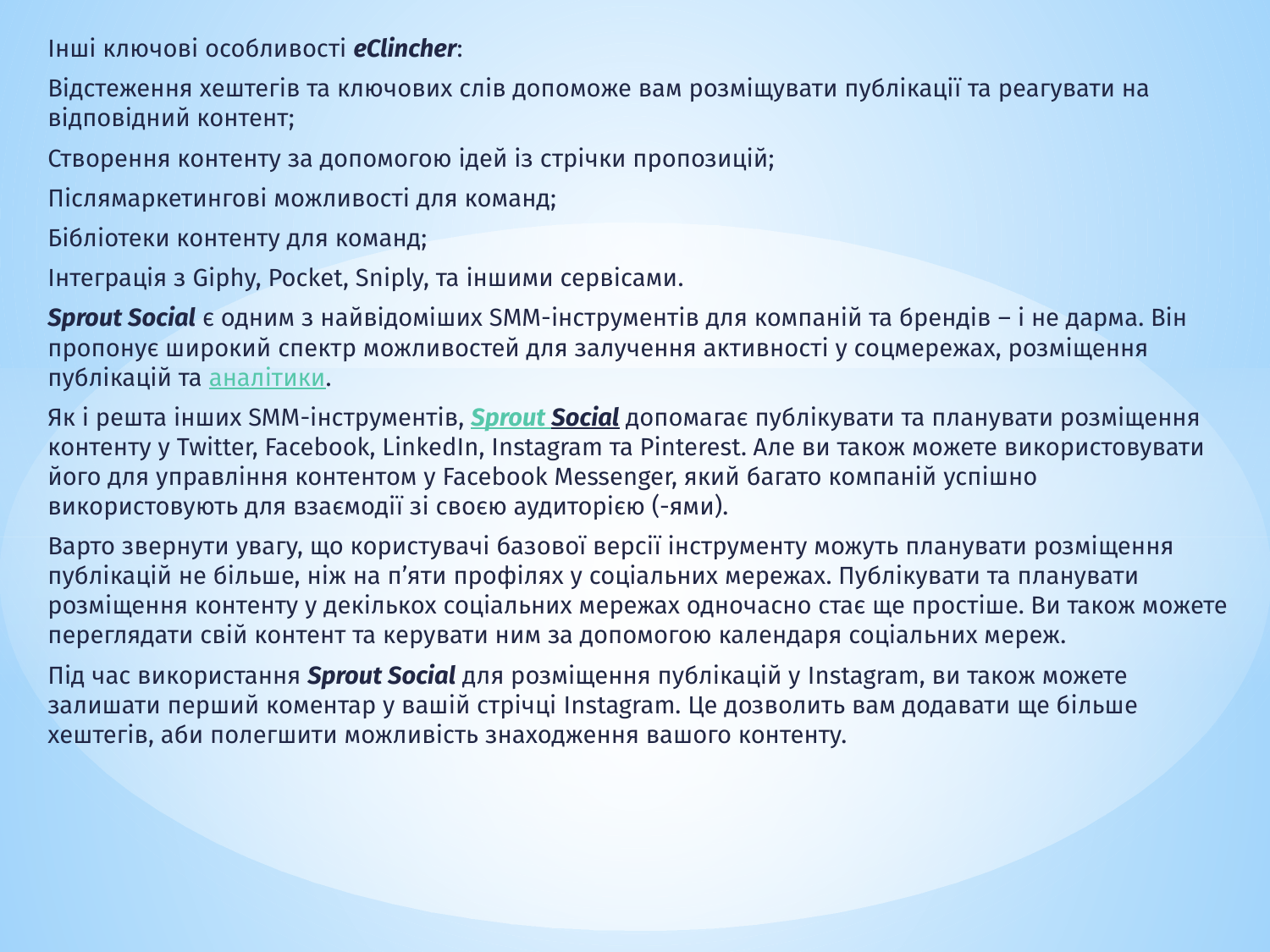

Інші ключові особливості eClincher:
Відстеження хештегів та ключових слів допоможе вам розміщувати публікації та реагувати на відповідний контент;
Створення контенту за допомогою ідей із стрічки пропозицій;
Післямаркетингові можливості для команд;
Бібліотеки контенту для команд;
Інтеграція з Giphy, Pocket, Sniply, та іншими сервісами.
Sprout Social є одним з найвідоміших SMM-інструментів для компаній та брендів – і не дарма. Він пропонує широкий спектр можливостей для залучення активності у соцмережах, розміщення публікацій та аналітики.
Як і решта інших SMM-інструментів, Sprout Social допомагає публікувати та планувати розміщення контенту у Twitter, Facebook, LinkedIn, Instagram та Pinterest. Але ви також можете використовувати його для управління контентом у Facebook Messenger, який багато компаній успішно використовують для взаємодії зі своєю аудиторією (-ями).
Варто звернути увагу, що користувачі базової версії інструменту можуть планувати розміщення публікацій не більше, ніж на п’яти профілях у соціальних мережах. Публікувати та планувати розміщення контенту у декількох соціальних мережах одночасно стає ще простіше. Ви також можете переглядати свій контент та керувати ним за допомогою календаря соціальних мереж.
Під час використання Sprout Social для розміщення публікацій у Instagram, ви також можете залишати перший коментар у вашій стрічці Instagram. Це дозволить вам додавати ще більше хештегів, аби полегшити можливість знаходження вашого контенту.